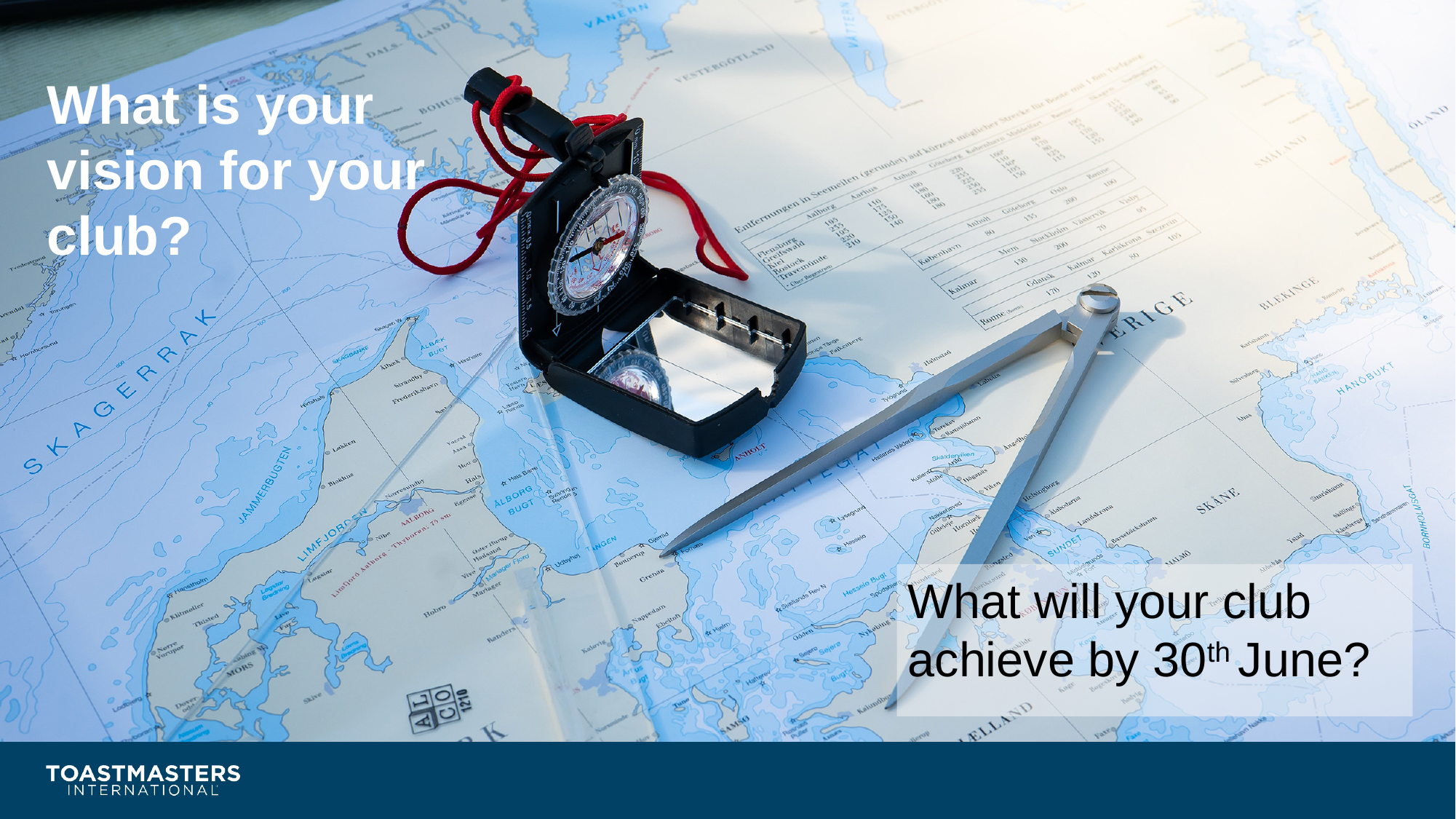

# What is your vision for your club?
What will your club achieve by 30th June?